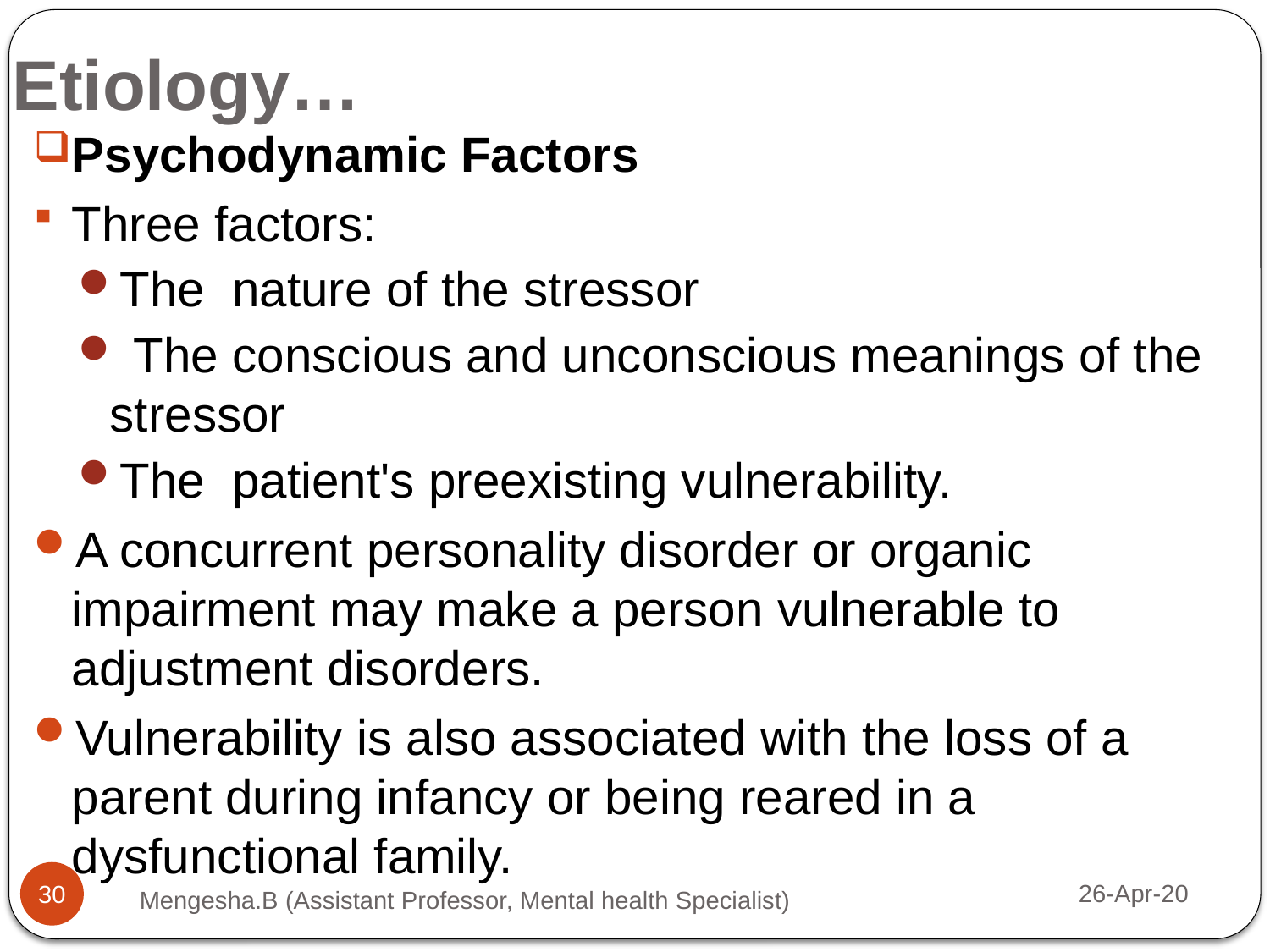

# Etiology…
Psychodynamic Factors
Three factors:
The  nature of the stressor
 The conscious and unconscious meanings of the stressor
The  patient's preexisting vulnerability.
A concurrent personality disorder or organic impairment may make a person vulnerable to adjustment disorders.
Vulnerability is also associated with the loss of a parent during infancy or being reared in a dysfunctional family.

26-Apr-20
30
Mengesha.B (Assistant Professor, Mental health Specialist)